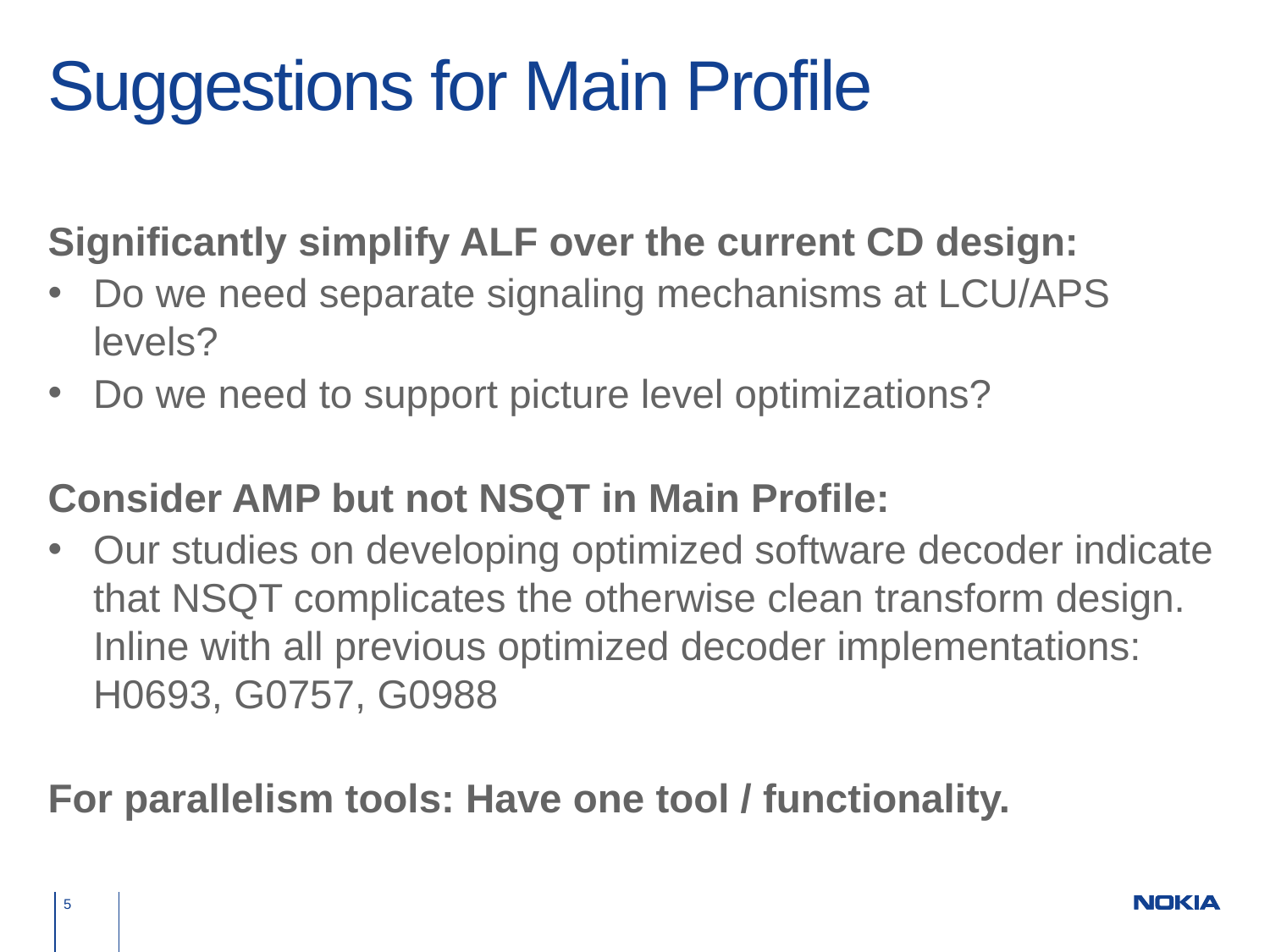

# Suggestions for Main Profile
Significantly simplify ALF over the current CD design:
Do we need separate signaling mechanisms at LCU/APS levels?
Do we need to support picture level optimizations?

Consider AMP but not NSQT in Main Profile:
Our studies on developing optimized software decoder indicate that NSQT complicates the otherwise clean transform design. Inline with all previous optimized decoder implementations: H0693, G0757, G0988

For parallelism tools: Have one tool / functionality.

5